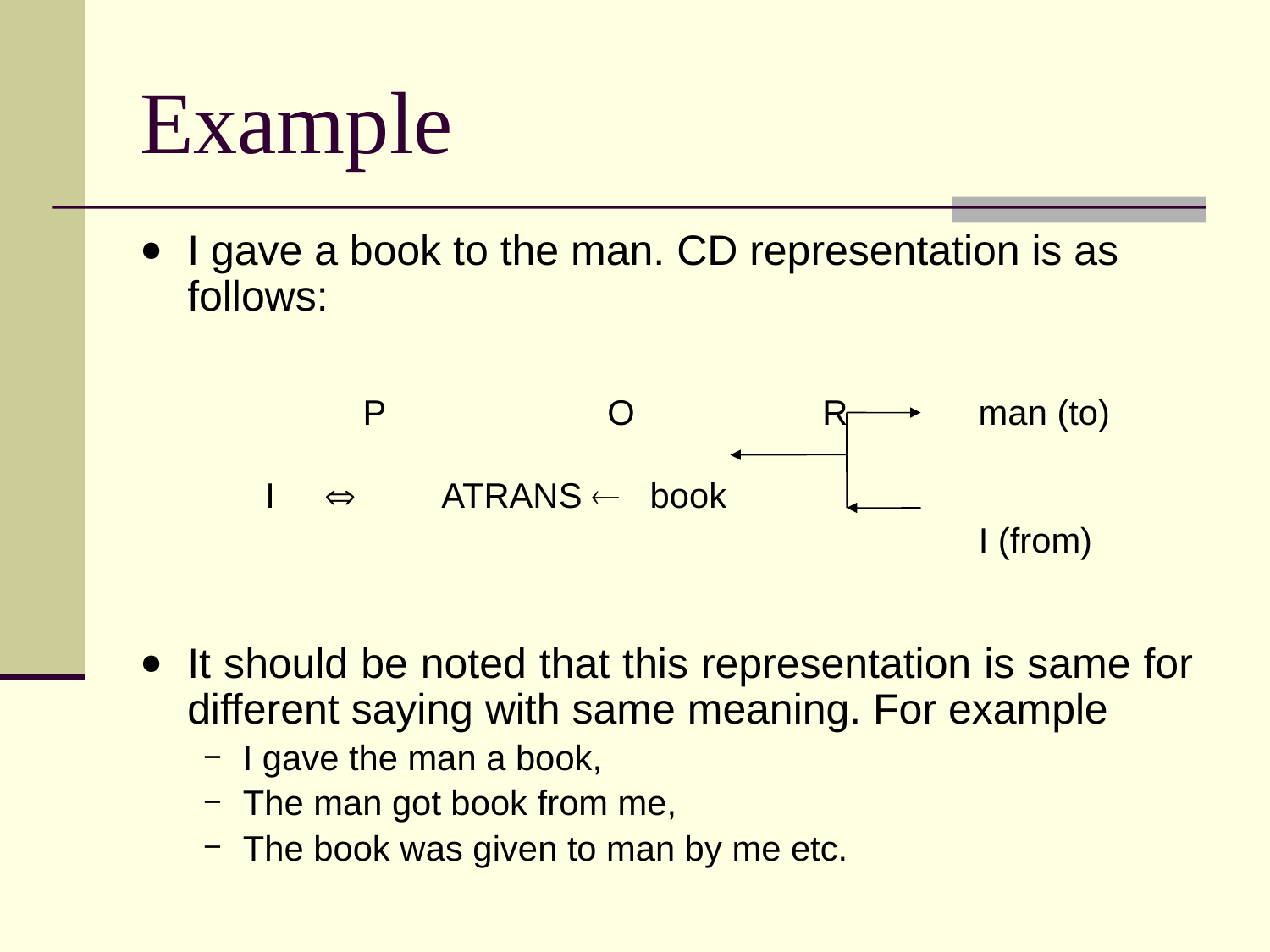

# Example
I gave a book to the man. CD representation is as follows:
		     P	  	    O		R  	   man (to)
	        I     ⇔	ATRANS ←   book
							   I (from)

It should be noted that this representation is same for different saying with same meaning. For example
I gave the man a book,
The man got book from me,
The book was given to man by me etc.